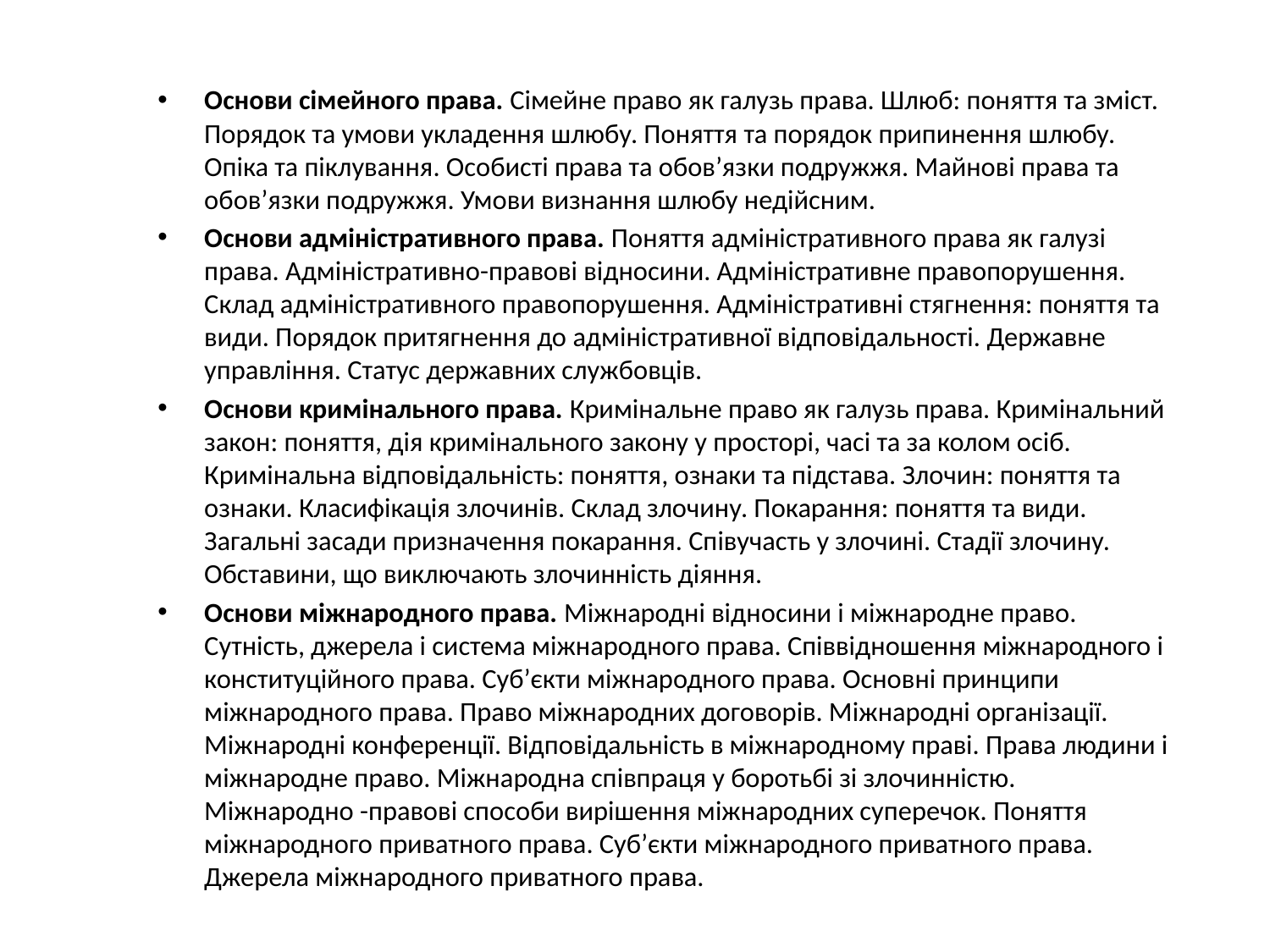

Основи сімейного права. Сімейне право як галузь права. Шлюб: поняття та зміст. Порядок та умови укладення шлюбу. Поняття та порядок припинення шлюбу. Опіка та піклування. Особисті права та обов’язки подружжя. Майнові права та обов’язки подружжя. Умови визнання шлюбу недійсним.
Основи адміністративного права. Поняття адміністративного права як галузі права. Адміністративно-правові відносини. Адміністративне правопорушення. Склад адміністративного правопорушення. Адміністративні стягнення: поняття та види. Порядок притягнення до адміністративної відповідальності. Державне управління. Статус державних службовців.
Основи кримінального права. Кримінальне право як галузь права. Кримінальний закон: поняття, дія кримінального закону у просторі, часі та за колом осіб. Кримінальна відповідальність: поняття, ознаки та підстава. Злочин: поняття та ознаки. Класифікація злочинів. Склад злочину. Покарання: поняття та види. Загальні засади призначення покарання. Співучасть у злочині. Стадії злочину. Обставини, що виключають злочинність діяння.
Основи міжнародного права. Міжнародні відносини і міжнародне право. Сутність, джерела і система міжнародного права. Співвідношення міжнародного і конституційного права. Суб’єкти міжнародного права. Основні принципи міжнародного права. Право міжнародних договорів. Міжнародні організації. Міжнародні конференції. Відповідальність в міжнародному праві. Права людини і міжнародне право. Міжнародна співпраця у боротьбі зі злочинністю. Міжнародно -правові способи вирішення міжнародних суперечок. Поняття міжнародного приватного права. Суб’єкти міжнародного приватного права. Джерела міжнародного приватного права.